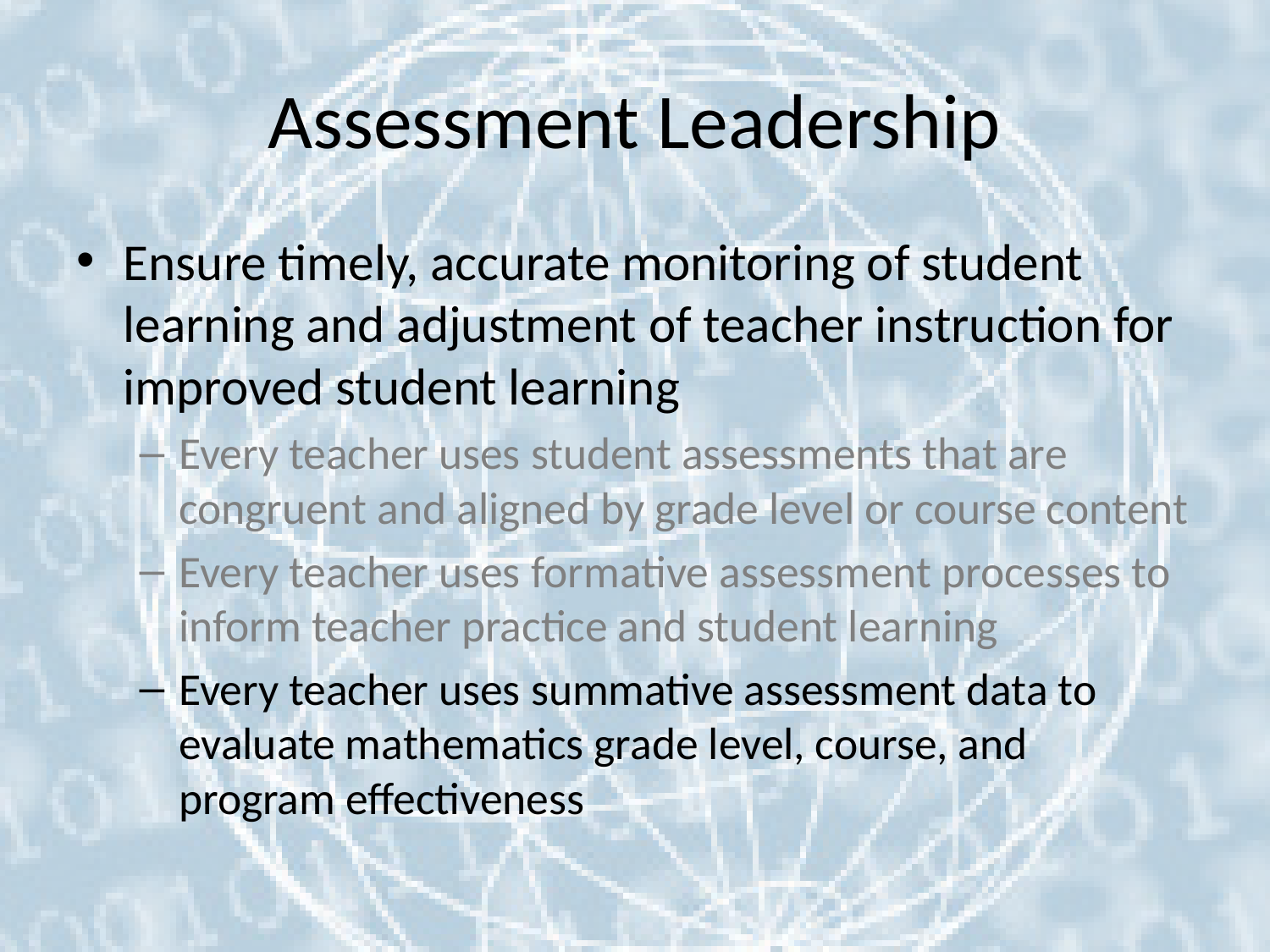

# Assessment Leadership
Ensure timely, accurate monitoring of student learning and adjustment of teacher instruction for improved student learning
Every teacher uses student assessments that are congruent and aligned by grade level or course content
Every teacher uses formative assessment processes to inform teacher practice and student learning
Every teacher uses summative assessment data to evaluate mathematics grade level, course, and program effectiveness